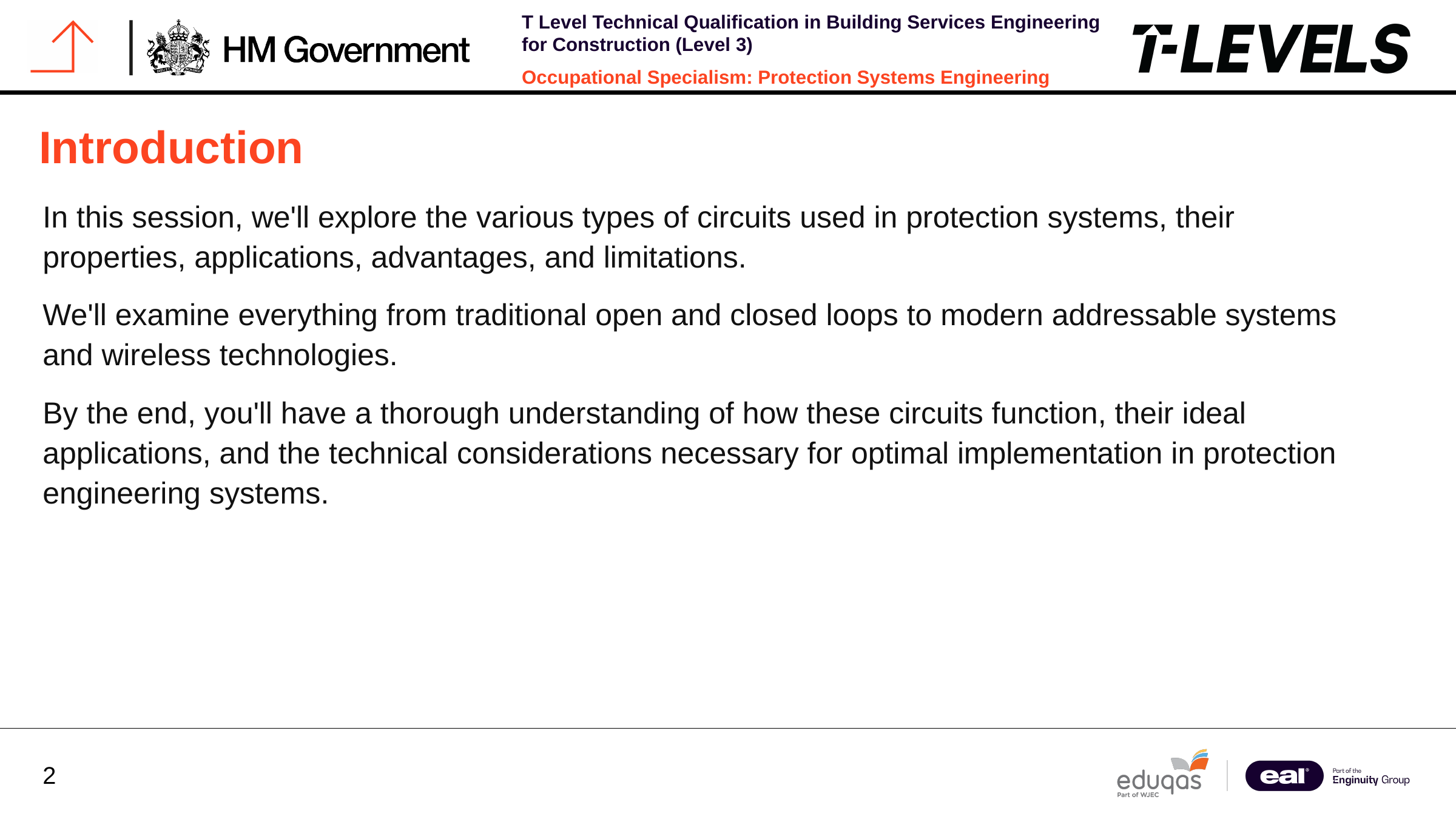

# Introduction
In this session, we'll explore the various types of circuits used in protection systems, their properties, applications, advantages, and limitations.
We'll examine everything from traditional open and closed loops to modern addressable systems and wireless technologies.
By the end, you'll have a thorough understanding of how these circuits function, their ideal applications, and the technical considerations necessary for optimal implementation in protection engineering systems.